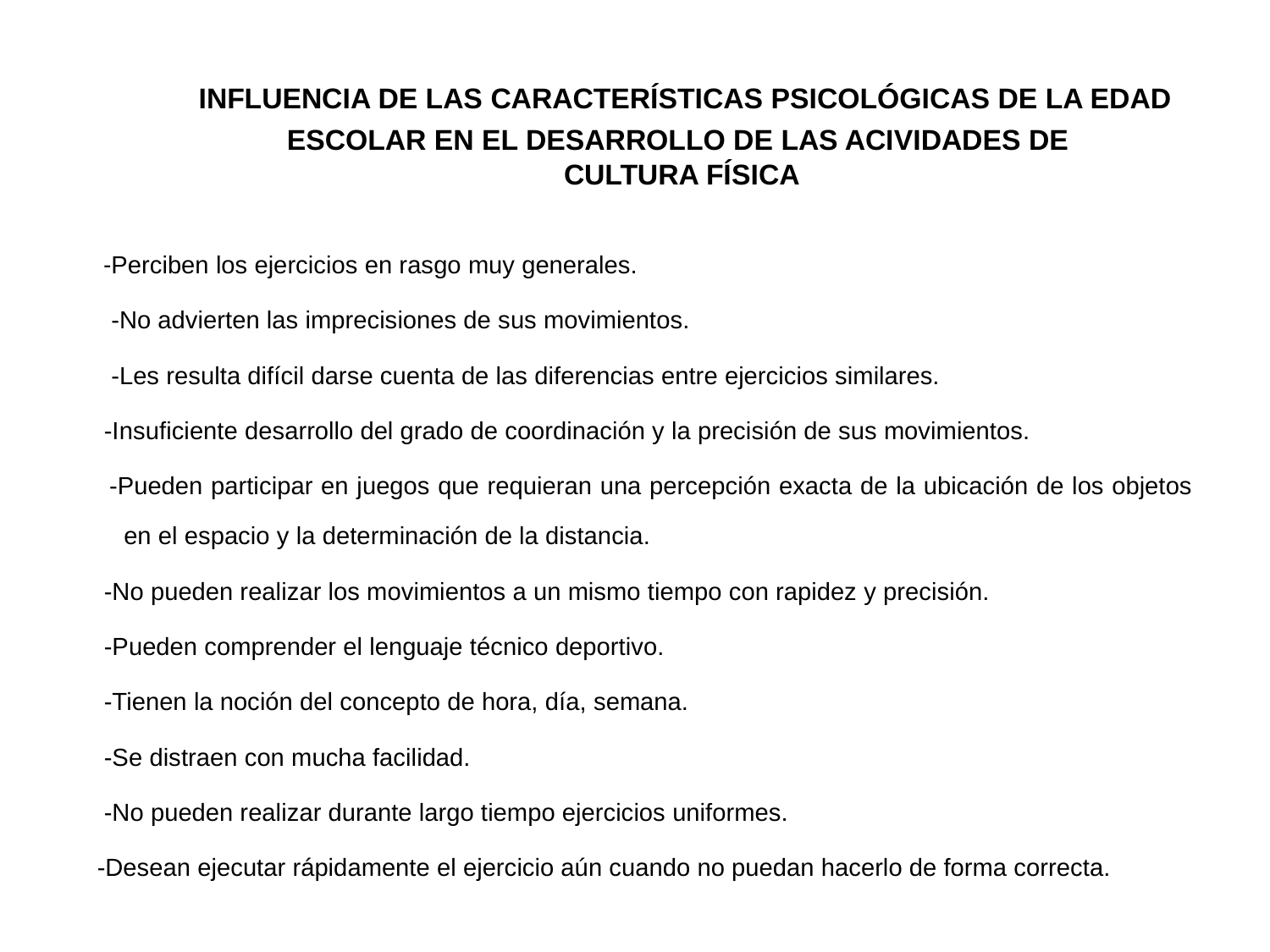

# INFLUENCIA DE LAS CARACTERÍSTICAS PSICOLÓGICAS DE LA EDAD ESCOLAR EN EL DESARROLLO DE LAS ACIVIDADES DE CULTURA FÍSICA
     -Perciben los ejercicios en rasgo muy generales.
     -No advierten las imprecisiones de sus movimientos.
     -Les resulta difícil darse cuenta de las diferencias entre ejercicios similares.
    -Insuficiente desarrollo del grado de coordinación y la precisión de sus movimientos.
    -Pueden participar en juegos que requieran una percepción exacta de la ubicación de los objetos en el espacio y la determinación de la distancia.
    -No pueden realizar los movimientos a un mismo tiempo con rapidez y precisión.
    -Pueden comprender el lenguaje técnico deportivo.
    -Tienen la noción del concepto de hora, día, semana.
    -Se distraen con mucha facilidad.
    -No pueden realizar durante largo tiempo ejercicios uniformes.
   -Desean ejecutar rápidamente el ejercicio aún cuando no puedan hacerlo de forma correcta.